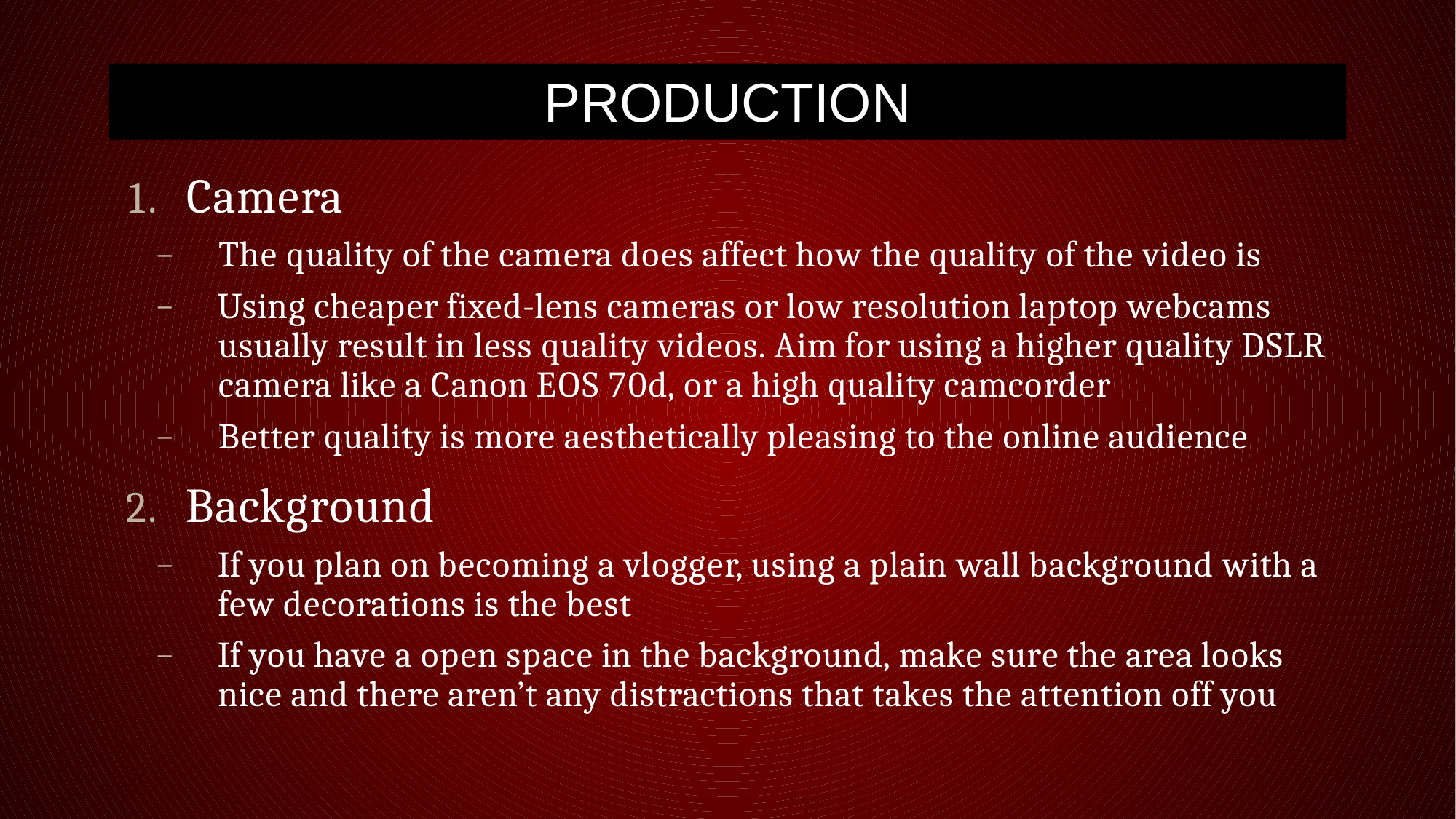

# production
Camera
The quality of the camera does affect how the quality of the video is
Using cheaper fixed-lens cameras or low resolution laptop webcams usually result in less quality videos. Aim for using a higher quality DSLR camera like a Canon EOS 70d, or a high quality camcorder
Better quality is more aesthetically pleasing to the online audience
Background
If you plan on becoming a vlogger, using a plain wall background with a few decorations is the best
If you have a open space in the background, make sure the area looks nice and there aren’t any distractions that takes the attention off you